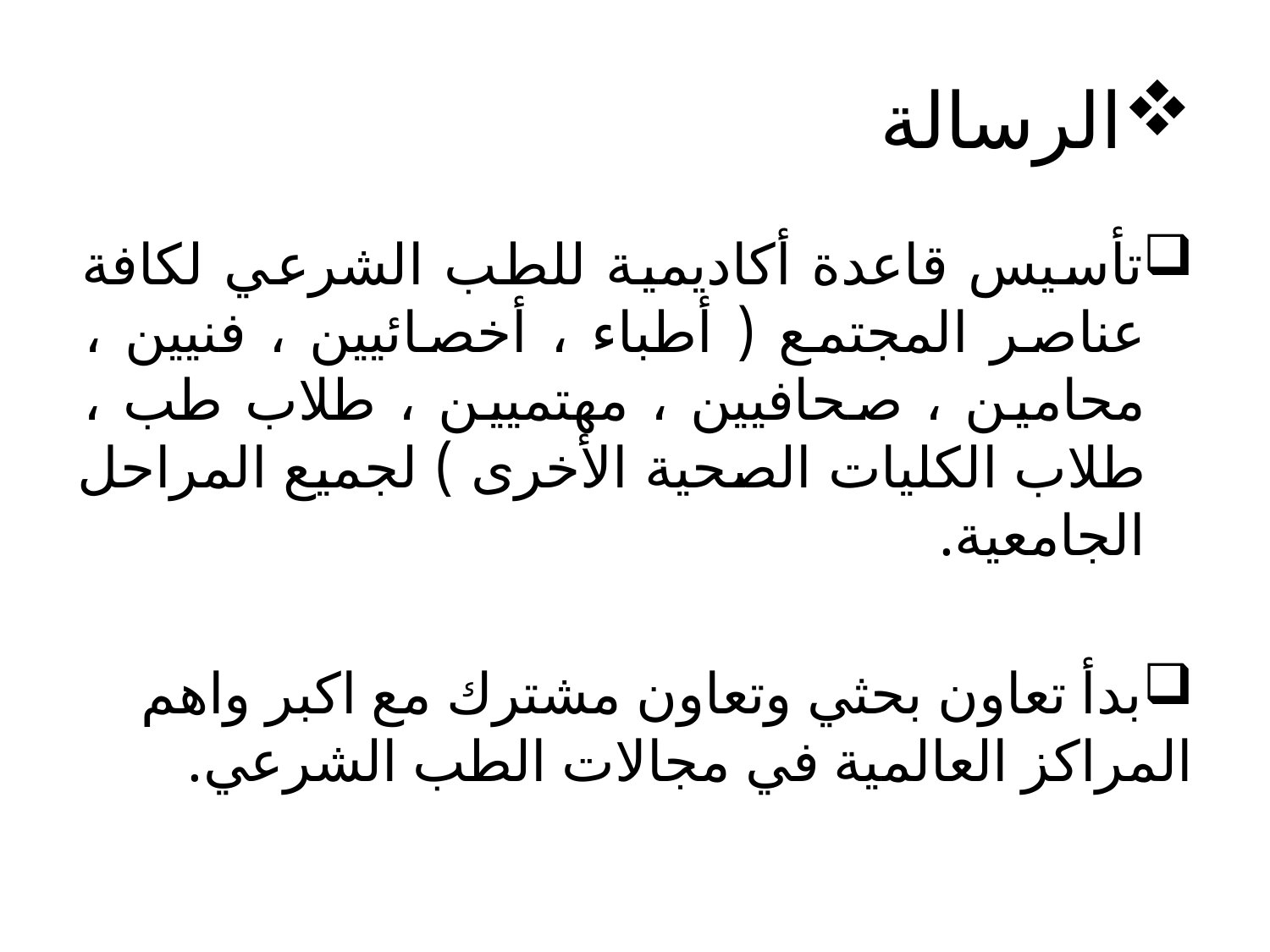

# الرسالة
تأسيس قاعدة أكاديمية للطب الشرعي لكافة عناصر المجتمع ( أطباء ، أخصائيين ، فنيين ، محامين ، صحافيين ، مهتميين ، طلاب طب ، طلاب الكليات الصحية الأخرى ) لجميع المراحل الجامعية.

بدأ تعاون بحثي وتعاون مشترك مع اكبر واهم المراكز العالمية في مجالات الطب الشرعي.